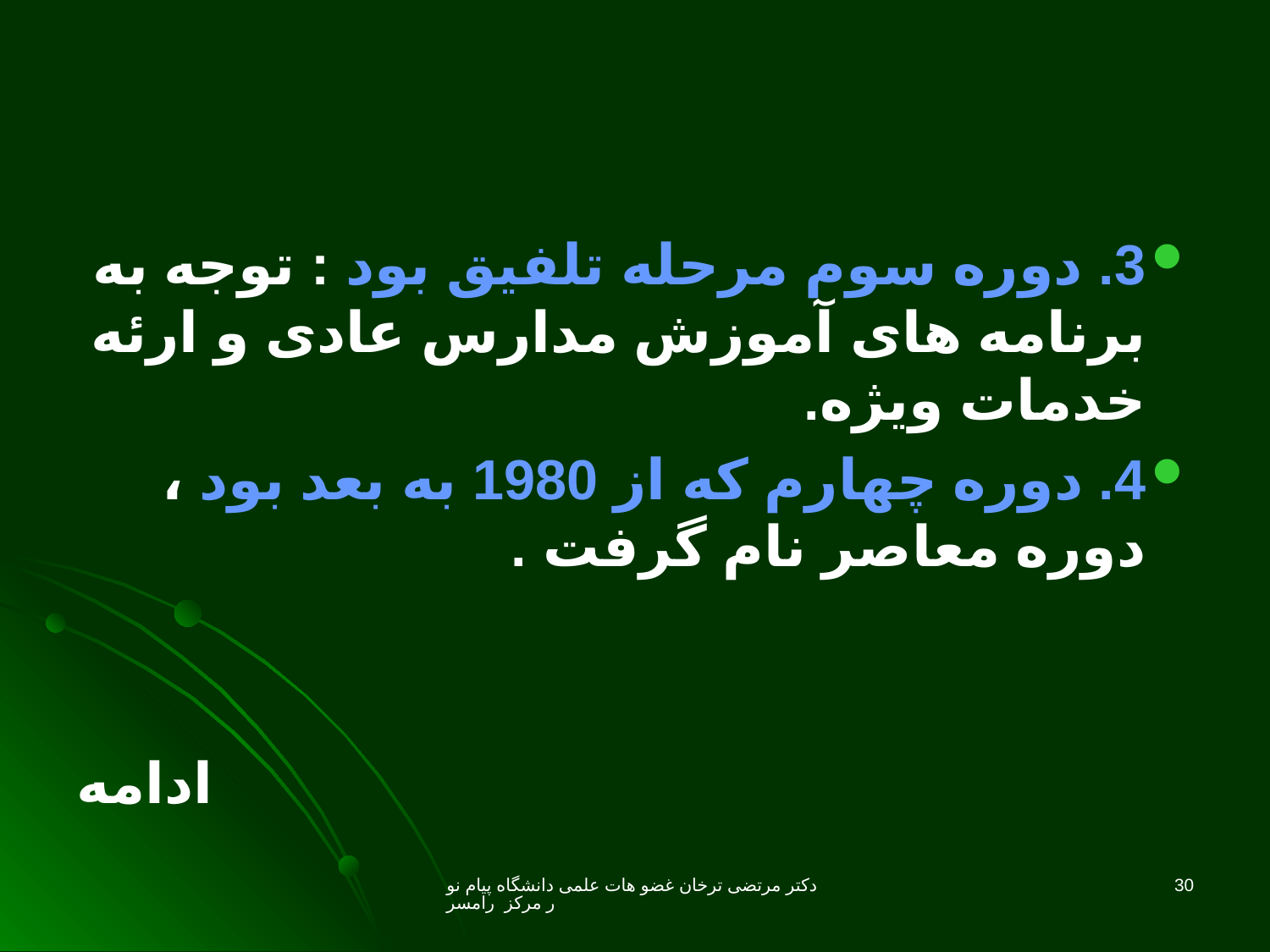

3. دوره سوم مرحله تلفیق بود : توجه به برنامه های آموزش مدارس عادی و ارئه خدمات ویژه.
4. دوره چهارم که از 1980 به بعد بود ، دوره معاصر نام گرفت .

ادامه
دکتر مرتضی ترخان غضو هات علمی دانشگاه پیام نور مرکز رامسر
30